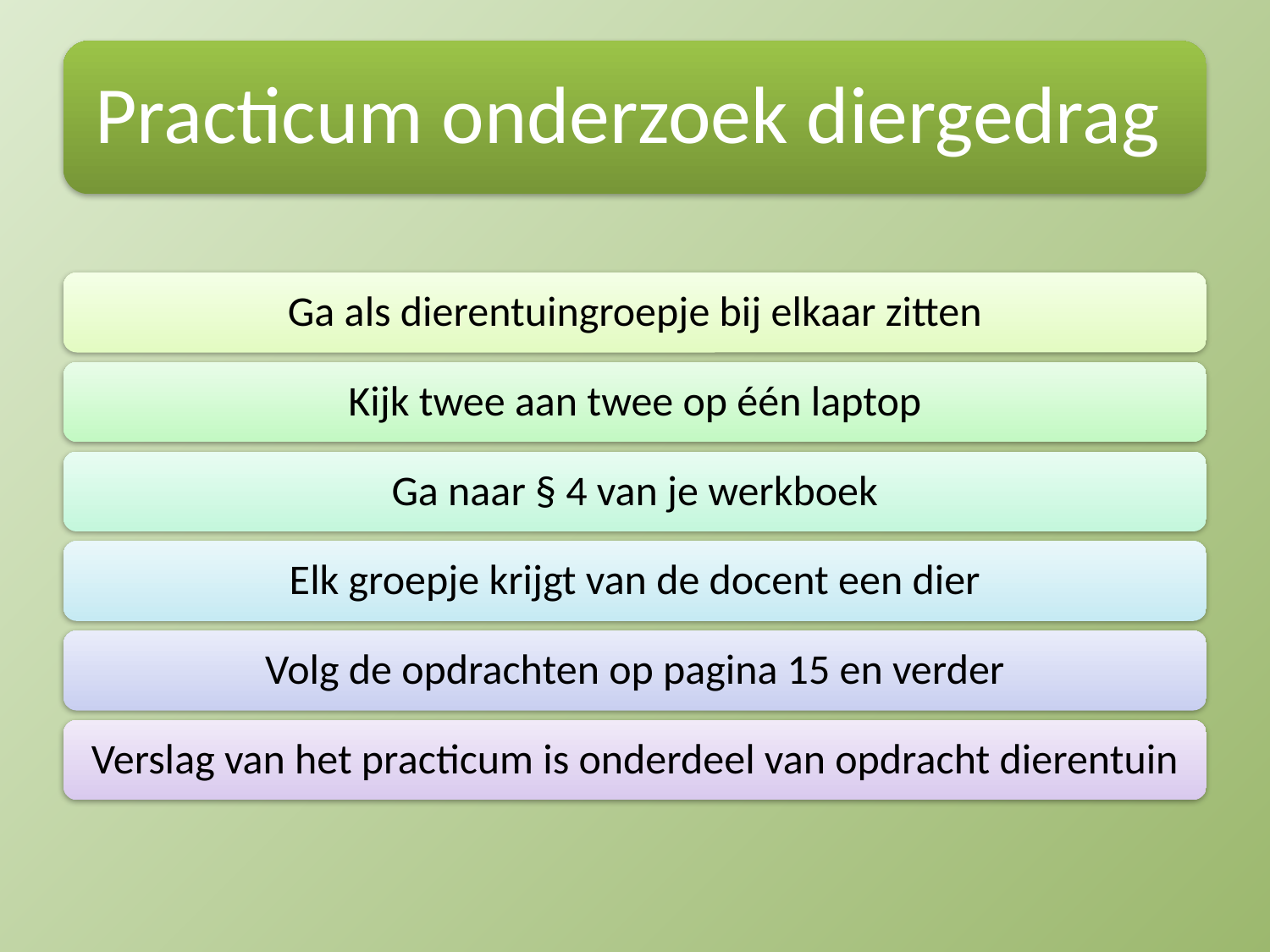

Practicum onderzoek diergedrag
Ga als dierentuingroepje bij elkaar zitten
Kijk twee aan twee op één laptop
Ga naar § 4 van je werkboek
Elk groepje krijgt van de docent een dier
Volg de opdrachten op pagina 15 en verder
Verslag van het practicum is onderdeel van opdracht dierentuin